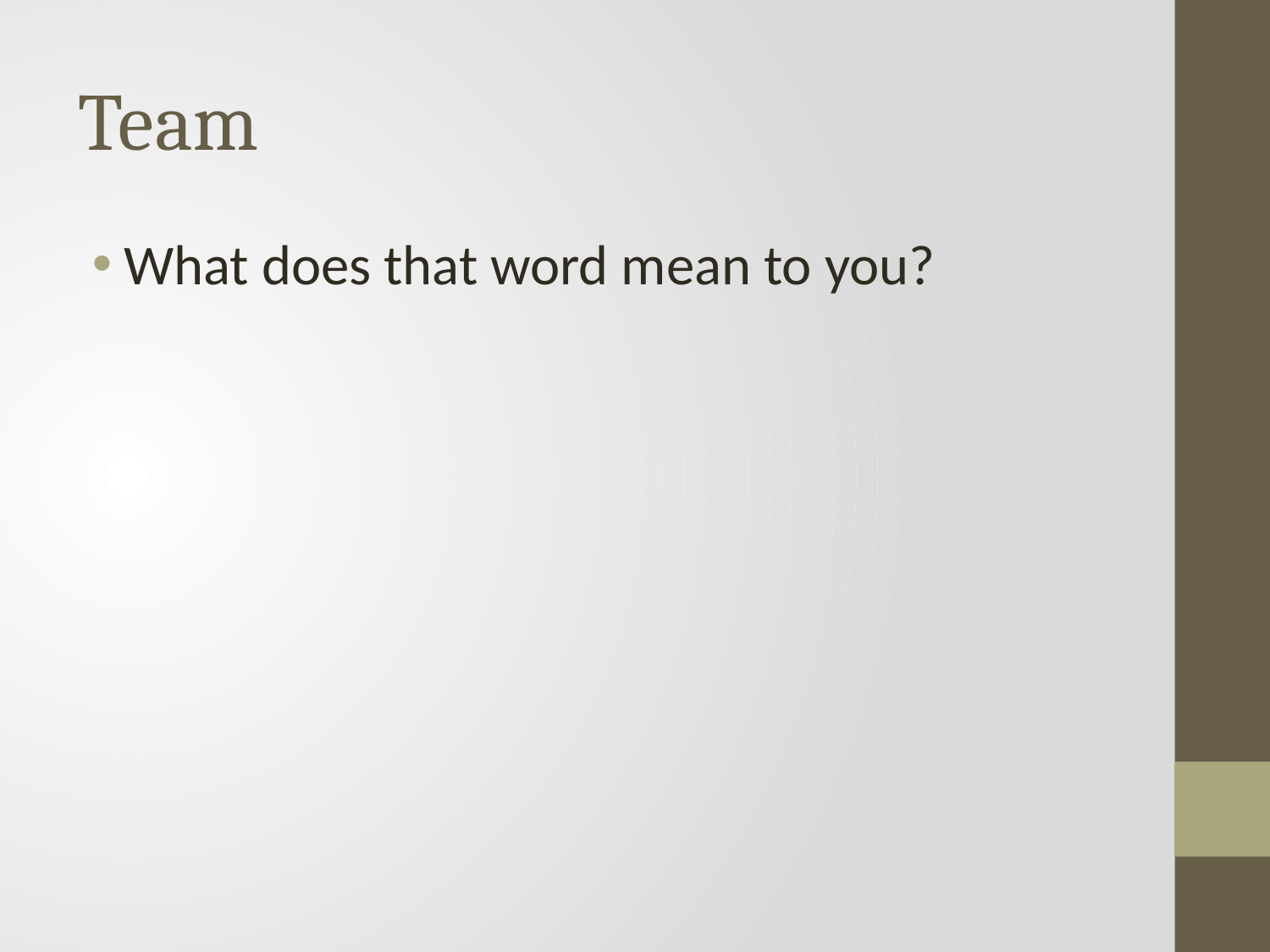

# Team
What does that word mean to you?